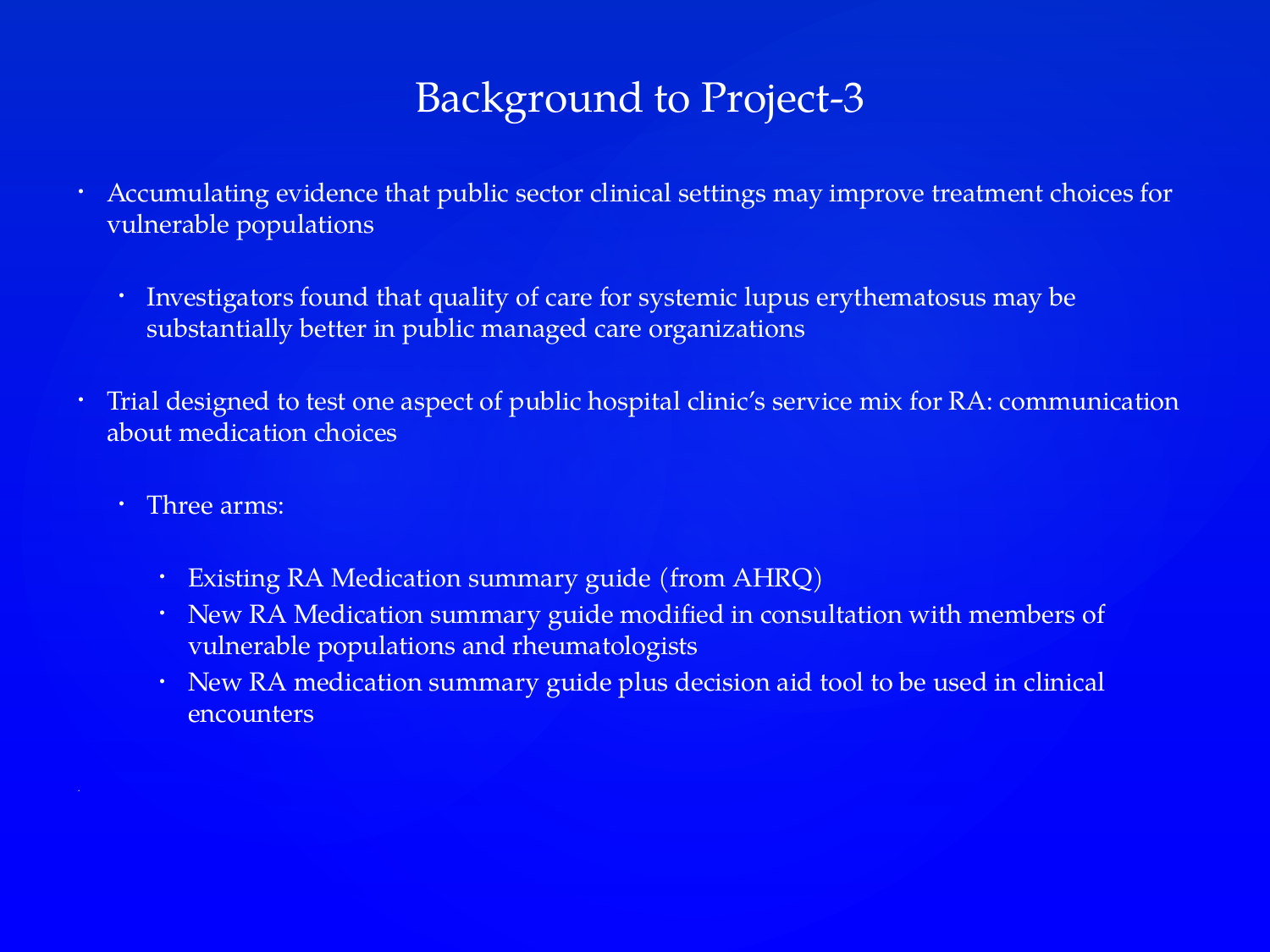

# Background to Project-3
Accumulating evidence that public sector clinical settings may improve treatment choices for vulnerable populations

Investigators found that quality of care for systemic lupus erythematosus may be substantially better in public managed care organizations

Trial designed to test one aspect of public hospital clinic’s service mix for RA: communication about medication choices

Three arms:

Existing RA Medication summary guide (from AHRQ)
New RA Medication summary guide modified in consultation with members of vulnerable populations and rheumatologists
New RA medication summary guide plus decision aid tool to be used in clinical encounters